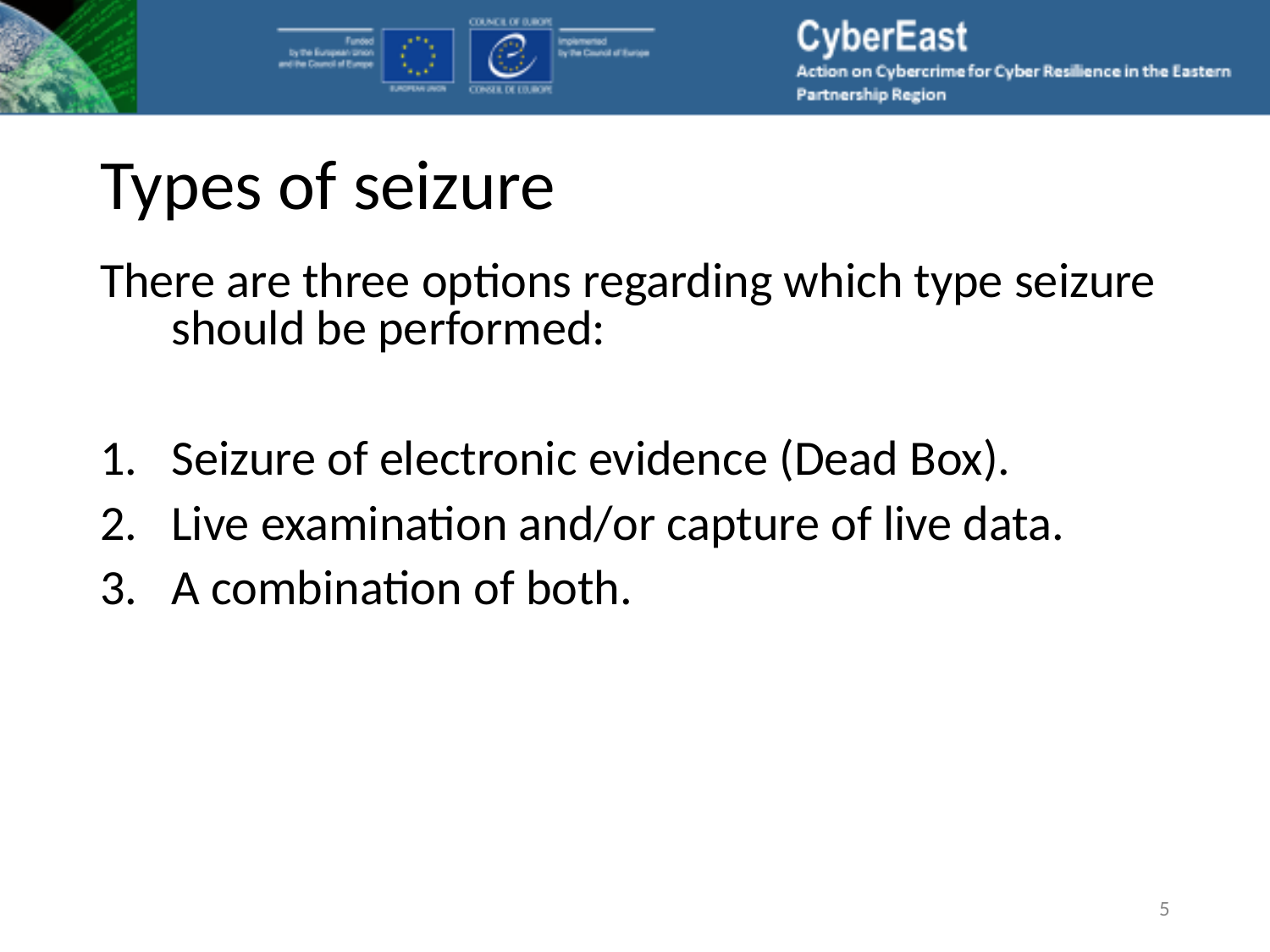

# Types of seizure
There are three options regarding which type seizure should be performed:

Seizure of electronic evidence (Dead Box).
Live examination and/or capture of live data.
A combination of both.

5